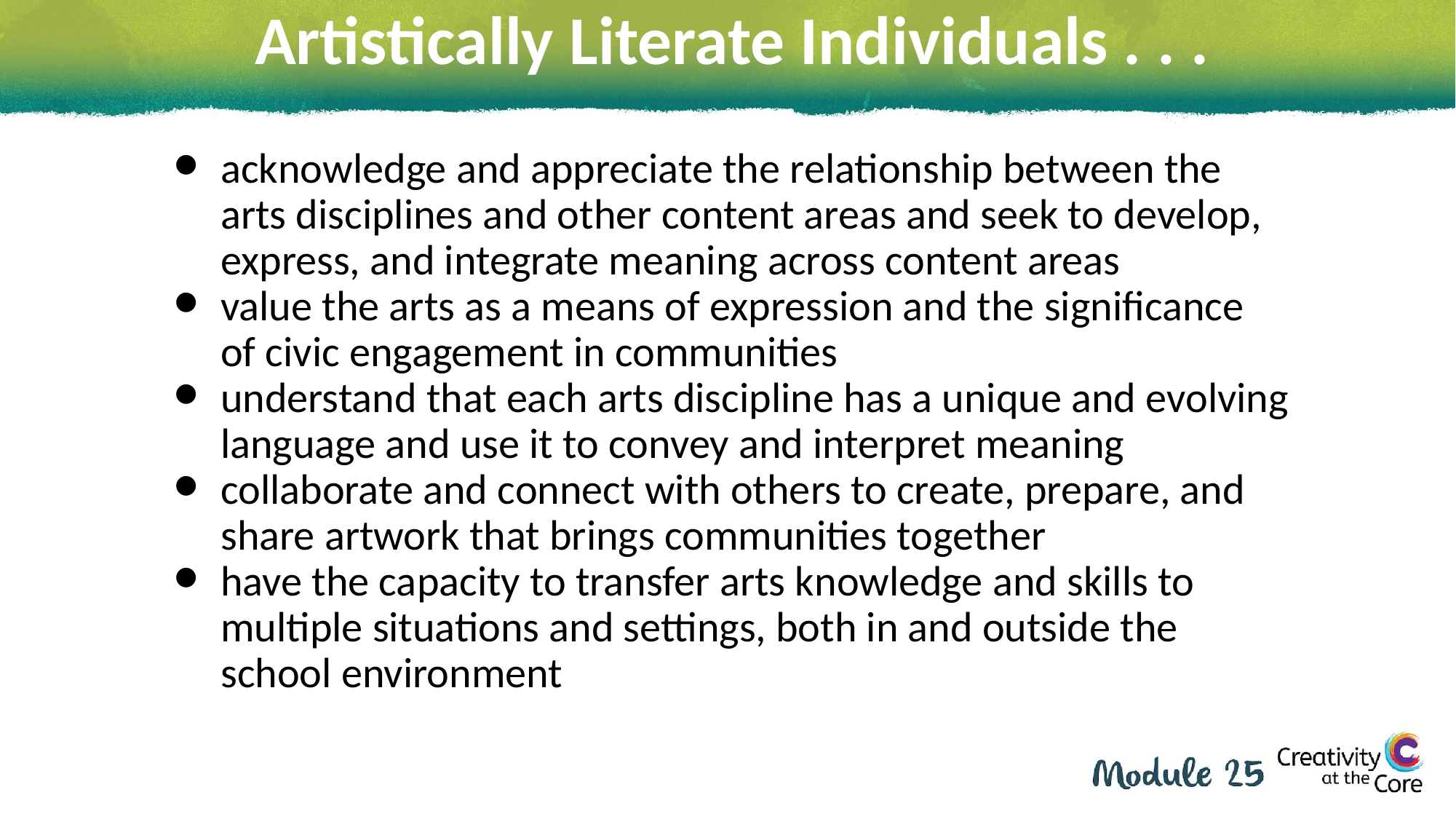

# Artistically Literate Individuals . . .
acknowledge and appreciate the relationship between the arts disciplines and other content areas and seek to develop, express, and integrate meaning across content areas
value the arts as a means of expression and the significance of civic engagement in communities
understand that each arts discipline has a unique and evolving language and use it to convey and interpret meaning
collaborate and connect with others to create, prepare, and share artwork that brings communities together
have the capacity to transfer arts knowledge and skills to multiple situations and settings, both in and outside the school environment